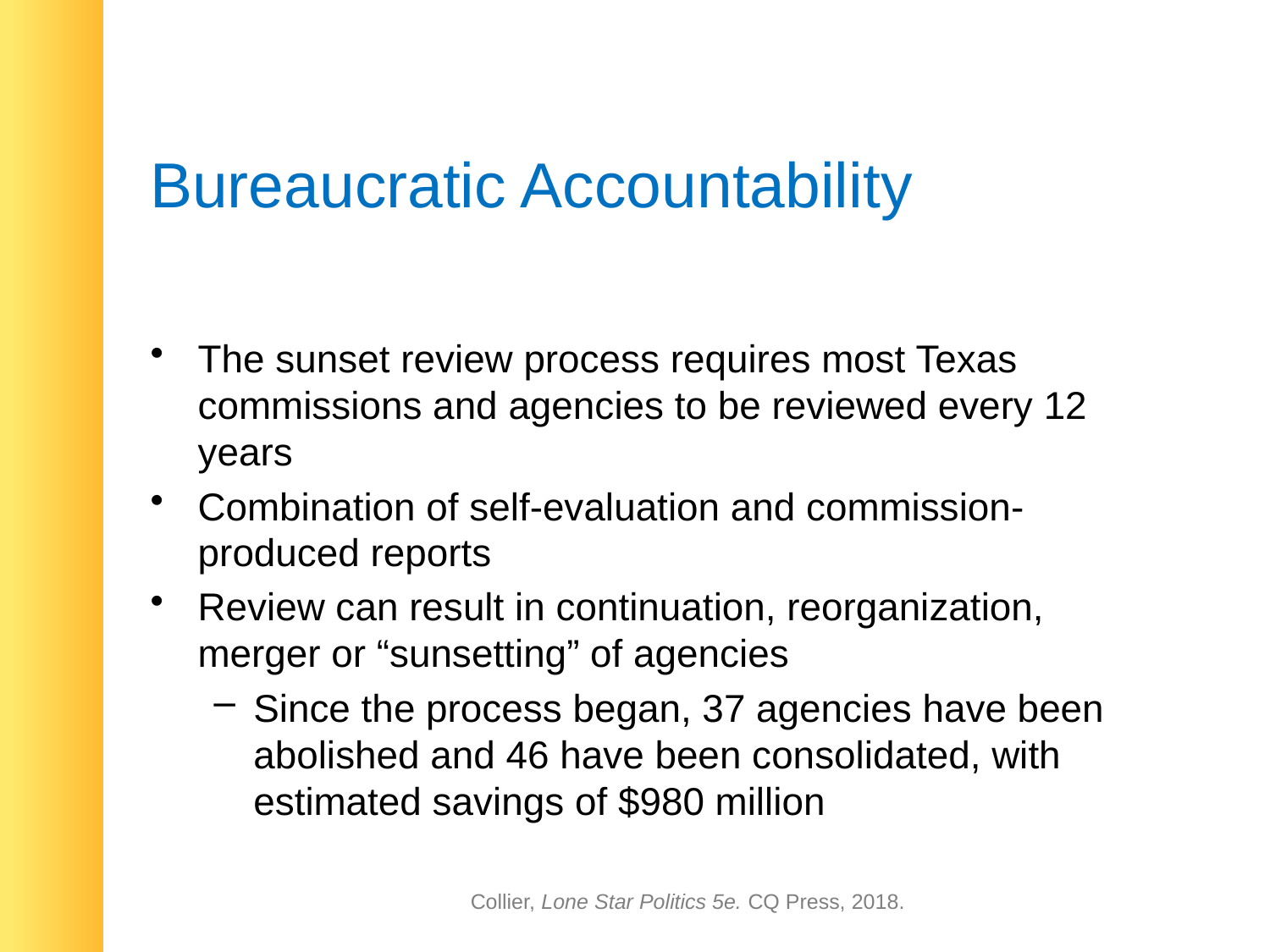

# Bureaucratic Accountability
The sunset review process requires most Texas commissions and agencies to be reviewed every 12 years
Combination of self-evaluation and commission-produced reports
Review can result in continuation, reorganization, merger or “sunsetting” of agencies
Since the process began, 37 agencies have been abolished and 46 have been consolidated, with estimated savings of $980 million
Collier, Lone Star Politics 5e. CQ Press, 2018.